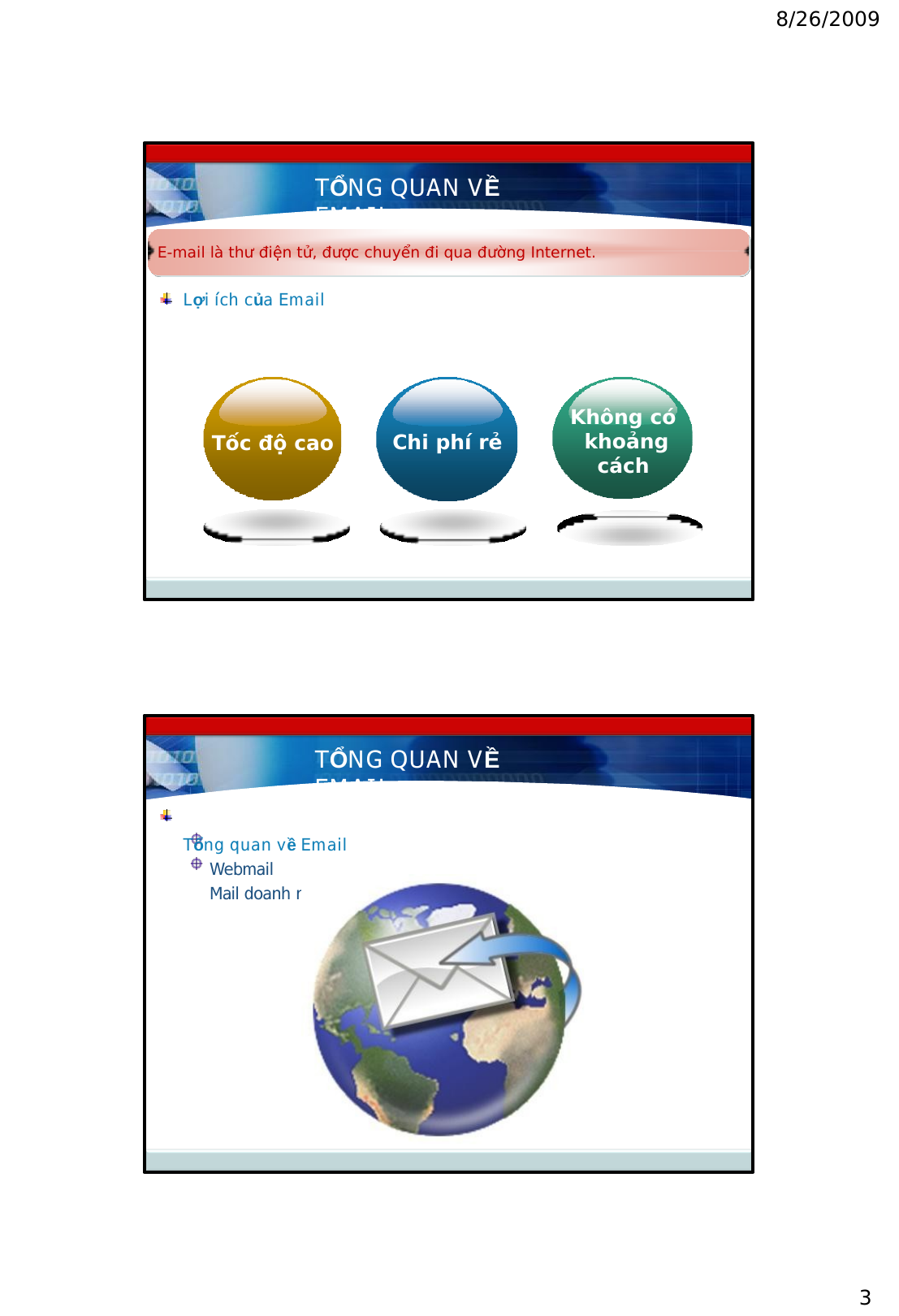

8/26/2009

TỔNG QUAN VỀ EMAIL

E-mail là thư điện tử, được chuyển đi qua đường Internet.

Lợi ích của Email

Không có  khoảng
cách
Chi phí rẻ
Tốc độ cao

TỔNG QUAN VỀ EMAIL

Tổng quan về Email
Webmail
Mail doanh nghiệp (POP3, IMAP)

3